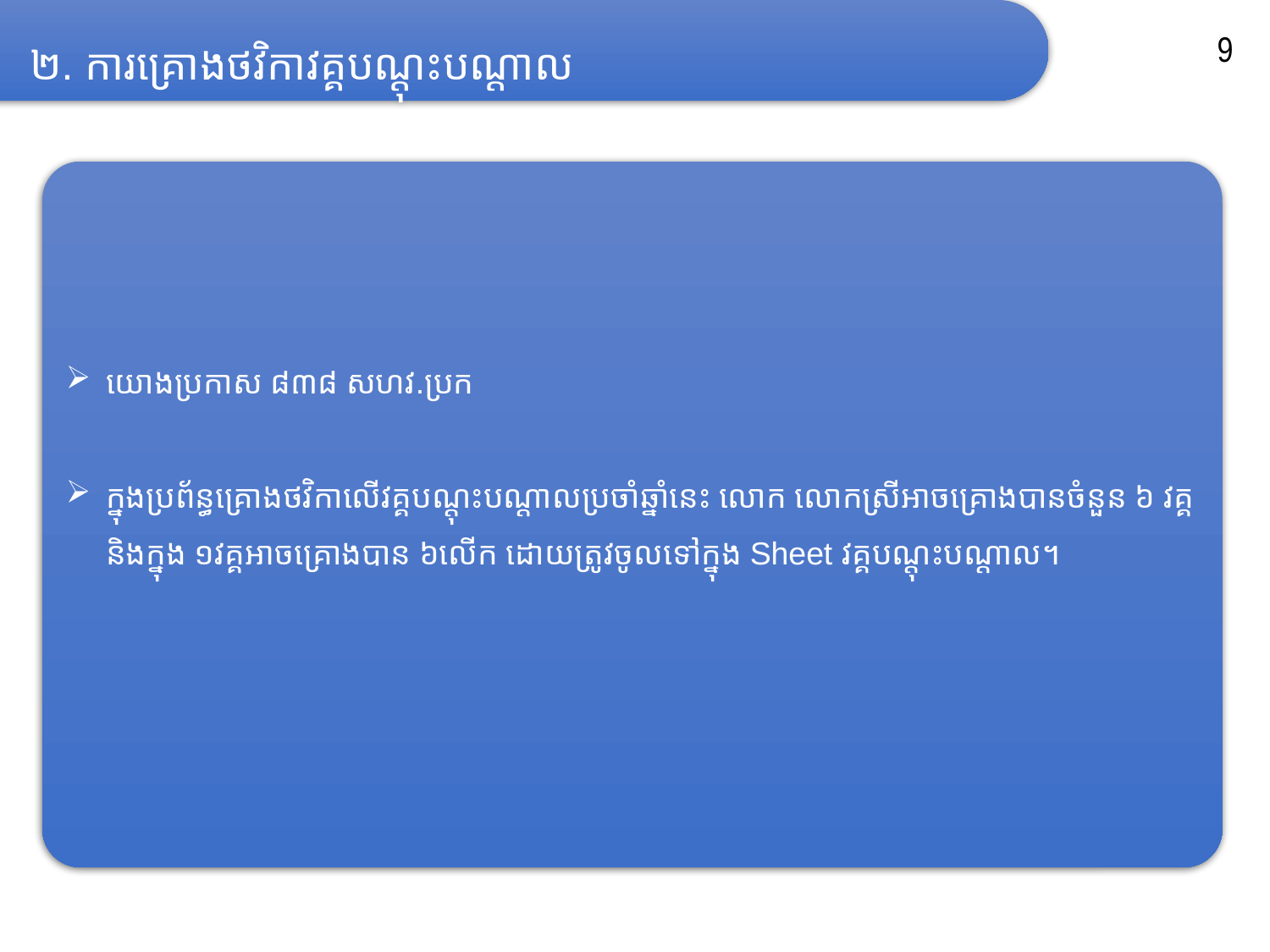

២. ការគ្រោងថវិកាវគ្គបណ្ដុះបណ្ដាល
9
យោងប្រកាស ៨៣៨ សហវ.ប្រក

ក្នុងប្រព័ន្ធគ្រោងថវិកាលើវគ្គបណ្ដុះបណ្ដាលប្រចាំឆ្នាំនេះ លោក លោកស្រីអាច​គ្រោង​បានចំនួន ៦ វគ្គ និង​ក្នុង ១វគ្គអាចគ្រោង​បាន ៦លើក ដោយត្រូវចូលទៅក្នុង Sheet វគ្គបណ្ដុះបណ្ដាល។